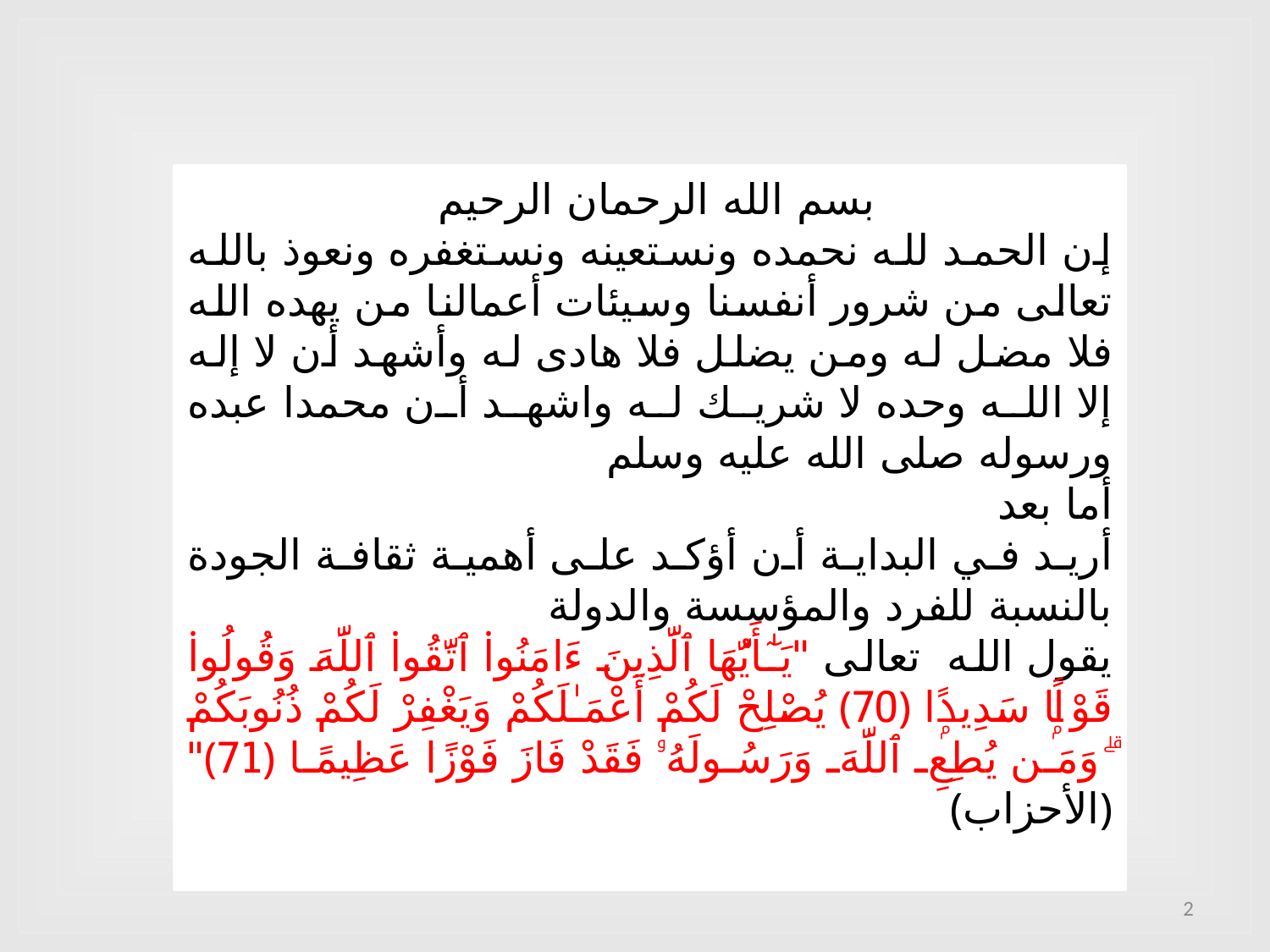

بسم الله الرحمان الرحيم
إن الحمد لله نحمده ونستعينه ونستغفره ونعوذ بالله تعالى من شرور أنفسنا وسيئات أعمالنا من يهده الله فلا مضل له ومن يضلل فلا هادى له وأشهد أن لا إله إلا الله وحده لا شريك له واشهد أن محمدا عبده ورسوله صلى الله عليه وسلم
أما بعد
أريد في البداية أن أؤكد على أهمية ثقافة الجودة بالنسبة للفرد والمؤسسة والدولة
يقول الله  تعالى "يَـٰٓأَيُّهَا ٱلَّذِينَ ءَامَنُوا۟ ٱتَّقُوا۟ ٱللَّهَ وَقُولُوا۟ قَوْلًۭا سَدِيدًۭا ﴿70﴾ يُصْلِحْ لَكُمْ أَعْمَـٰلَكُمْ وَيَغْفِرْ لَكُمْ ذُنُوبَكُمْ ۗ وَمَن يُطِعِ ٱللَّهَ وَرَسُولَهُۥ فَقَدْ فَازَ فَوْزًا عَظِيمًا ﴿71﴾" ﴿الأحزاب﴾

2